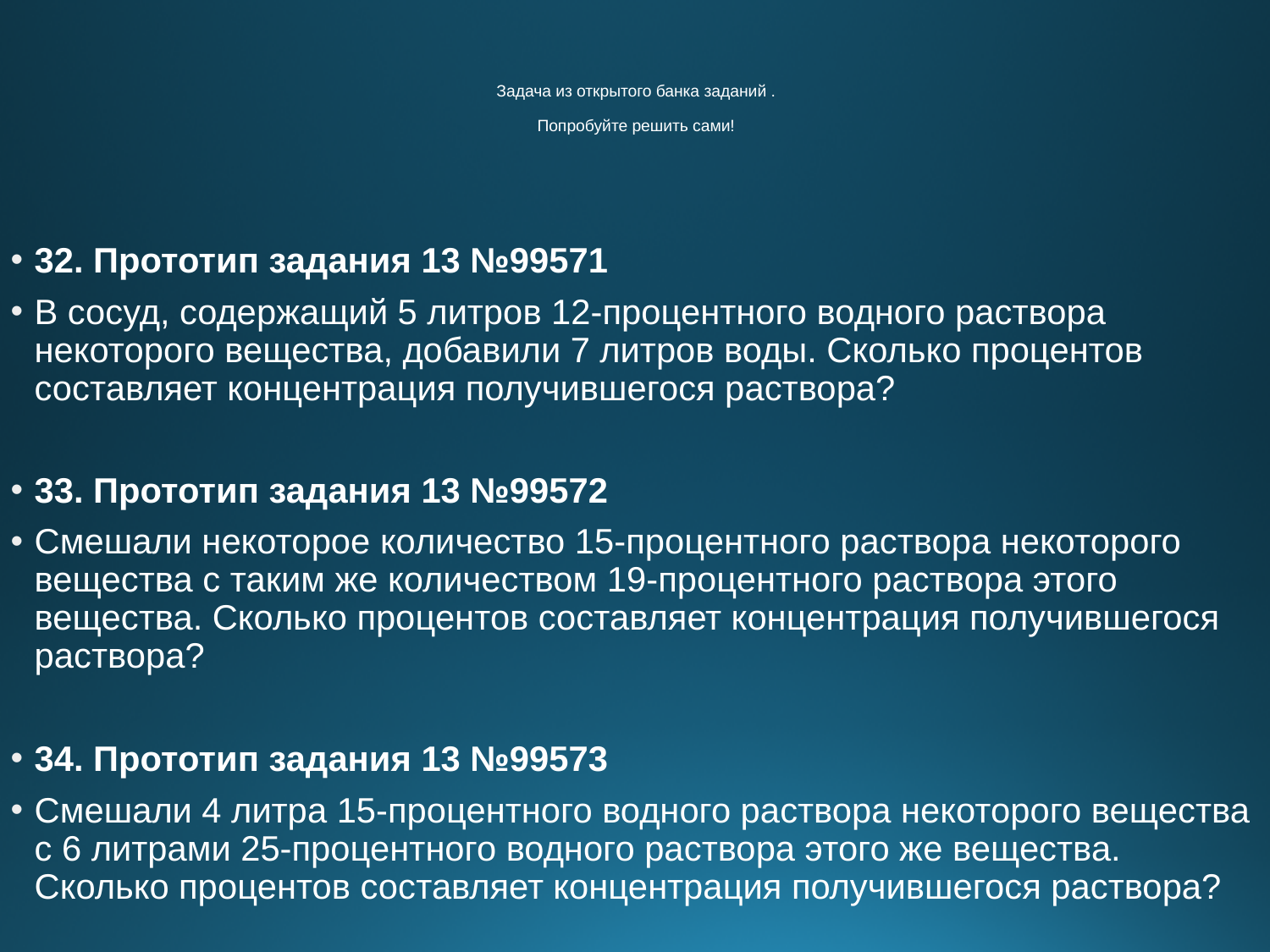

# Задача из открытого банка заданий . Попробуйте решить сами!
32. Прототип задания 13 №99571
В сосуд, содержащий 5 литров 12-процентного водного раствора некоторого вещества, добавили 7 литров воды. Сколько процентов составляет концентрация получившегося раствора?

33. Прототип задания 13 №99572
Смешали некоторое количество 15-процентного раствора некоторого вещества с таким же количеством 19-процентного раствора этого вещества. Сколько процентов составляет концентрация получившегося раствора?

34. Прототип задания 13 №99573
Смешали 4 литра 15-процентного водного раствора некоторого вещества с 6 литрами 25-процентного водного раствора этого же вещества. Сколько процентов составляет концентрация получившегося раствора?